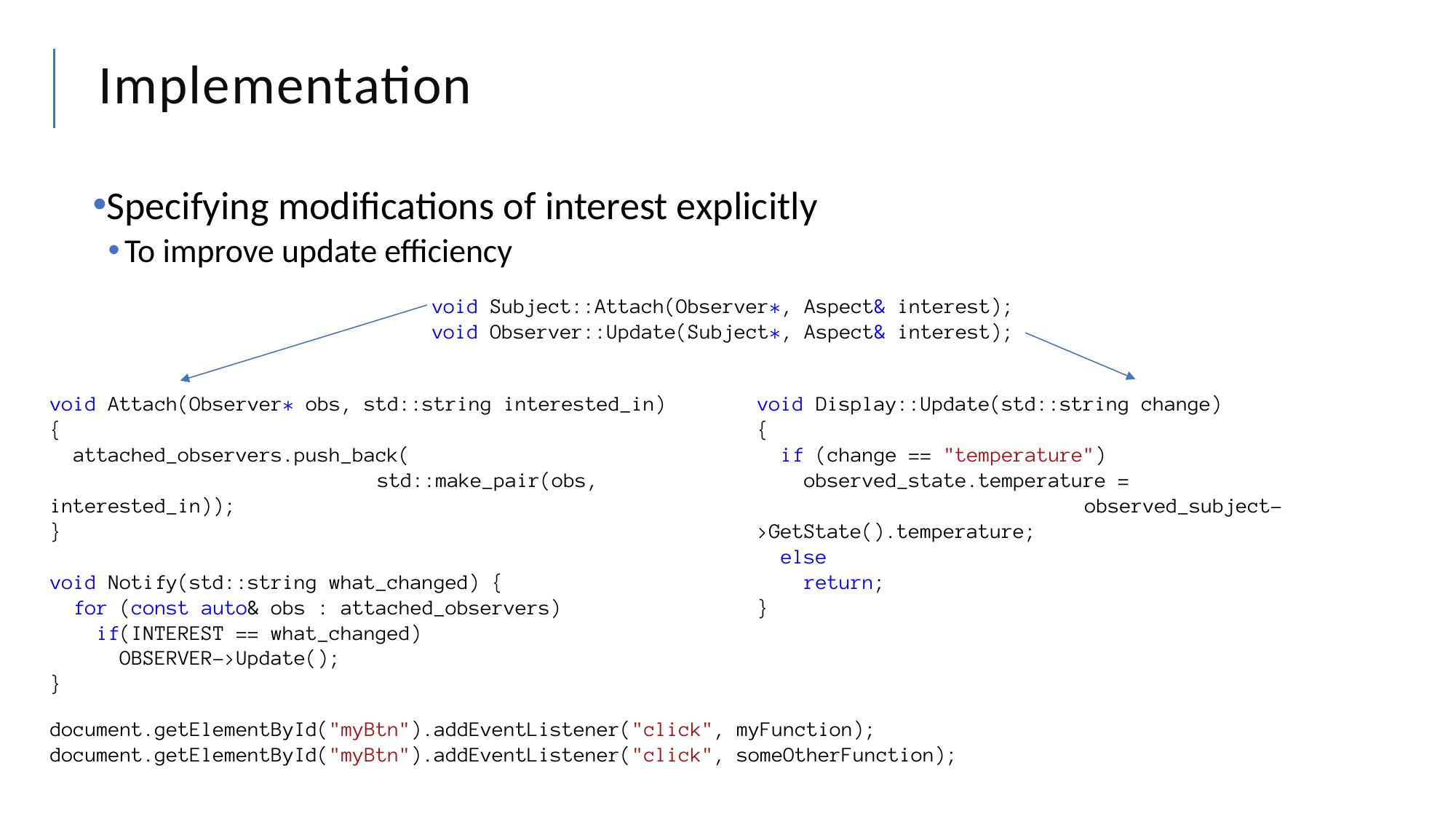

# Implementation
Specifying modifications of interest explicitly
To improve update efficiency
void Subject::Attach(Observer*, Aspect& interest);
void Observer::Update(Subject*, Aspect& interest);
void Attach(Observer* obs, std::string interested_in)
{
  attached_observers.push_back(
			std::make_pair(obs, interested_in));
}
void Notify(std::string what_changed) {
  for (const auto& obs : attached_observers)
    if(INTEREST == what_changed)
      OBSERVER->Update();
}
void Display::Update(std::string change)
{
  if (change == "temperature")
    observed_state.temperature =
			observed_subject->GetState().temperature;
  else
    return;
}
document.getElementById("myBtn").addEventListener("click", myFunction);
document.getElementById("myBtn").addEventListener("click", someOtherFunction);